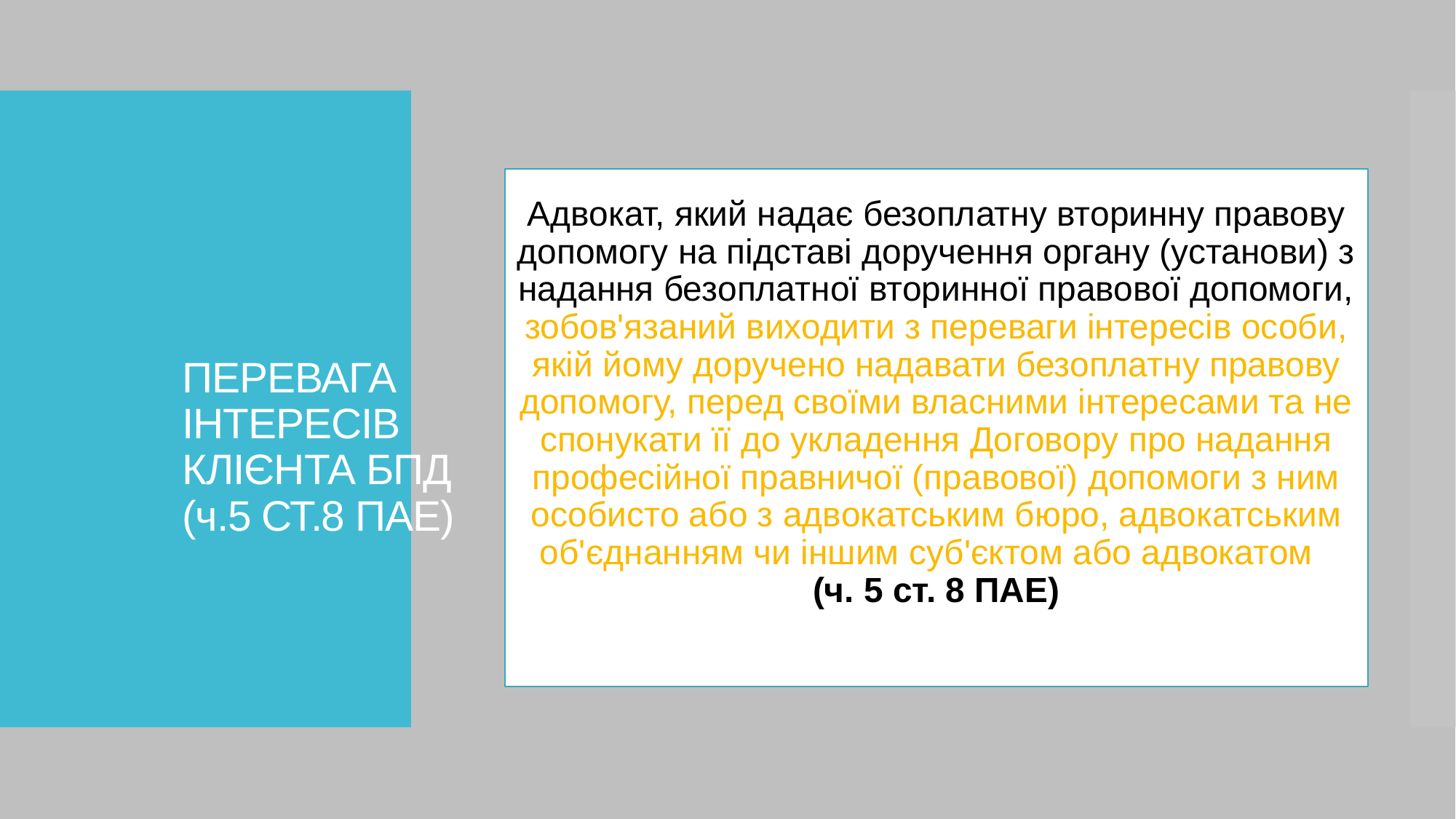

Адвокат, який надає безоплатну вторинну правову допомогу на підставі доручення органу (установи) з надання безоплатної вторинної правової допомоги, зобов'язаний виходити з переваги інтересів особи, якій йому доручено надавати безоплатну правову допомогу, перед своїми власними інтересами та не спонукати її до укладення Договору про надання професійної правничої (правової) допомоги з ним особисто або з адвокатським бюро, адвокатським об'єднанням чи іншим суб'єктом або адвокатом   (ч. 5 ст. 8 ПАЕ)

# ПЕРЕВАГА ІНТЕРЕСІВ КЛІЄНТА БПД (ч.5 СТ.8 ПАЕ)